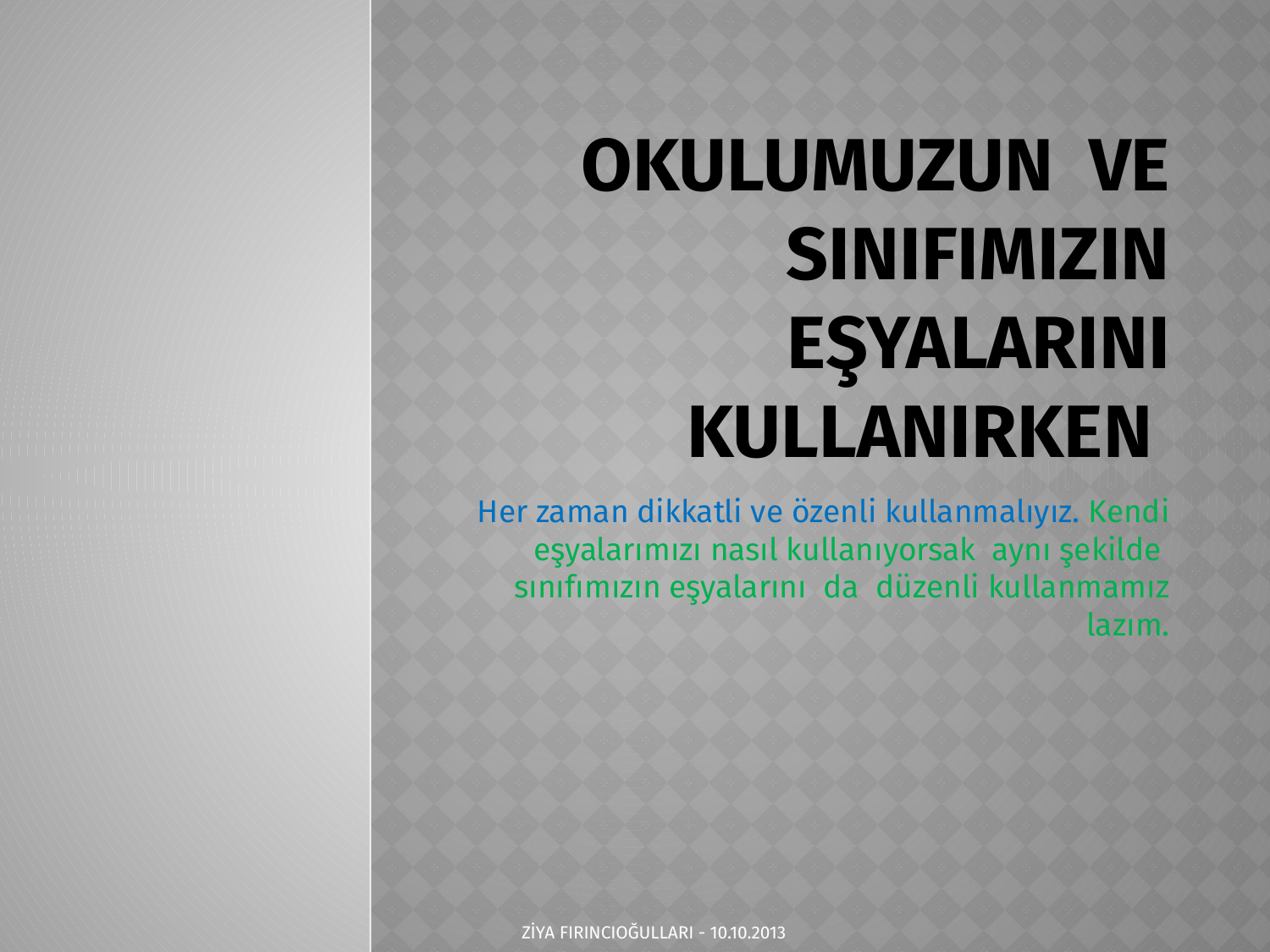

# Okulumuzun  ve sınıfımızın eşyalarını kullanırken
Her zaman dikkatli ve özenli kullanmalıyız. Kendi eşyalarımızı nasıl kullanıyorsak  aynı şekilde  sınıfımızın eşyalarını  da  düzenli kullanmamız lazım.
ZİYA FIRINCIOĞULLARI - 10.10.2013